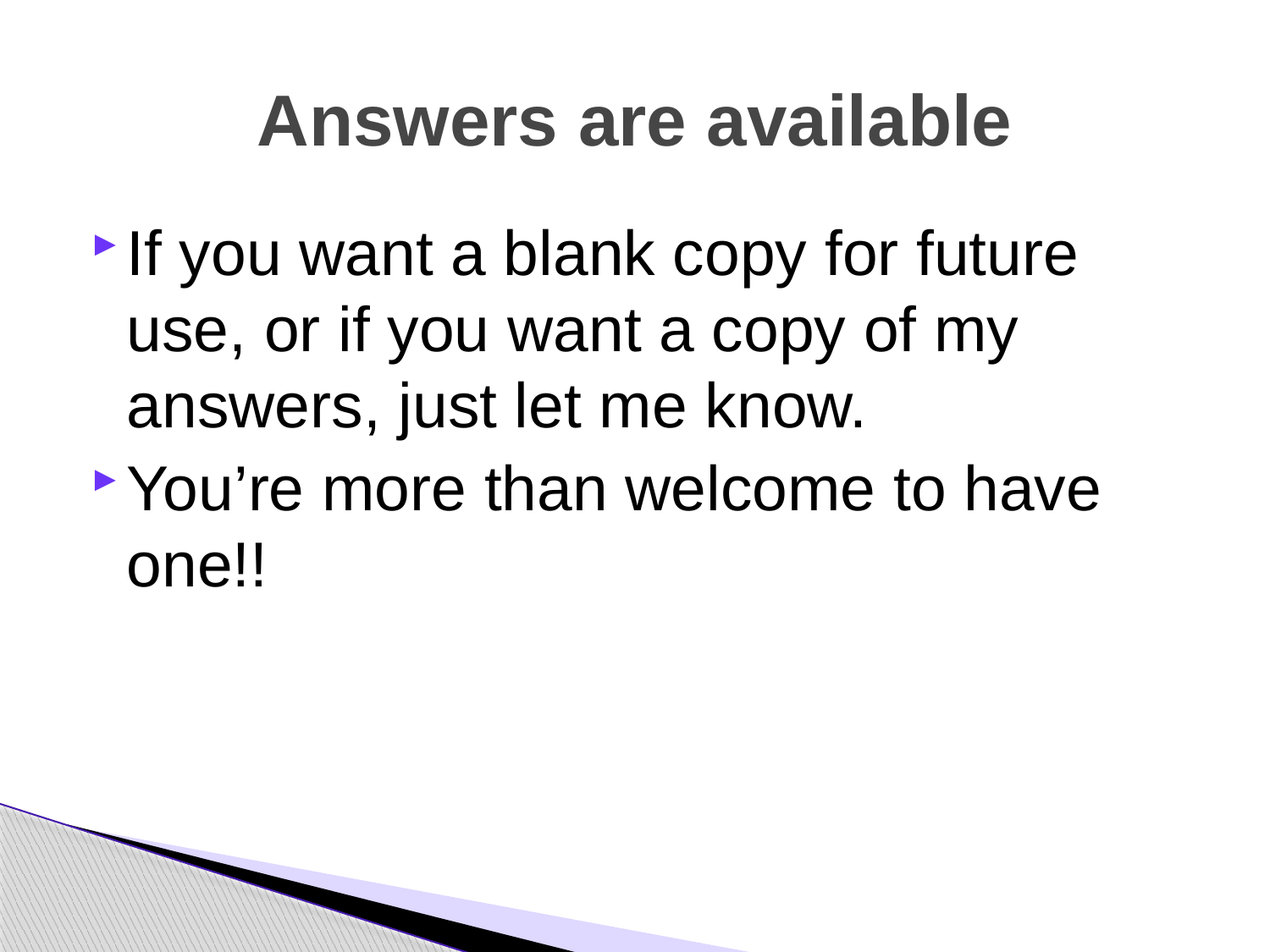

# Answers are available
If you want a blank copy for future use, or if you want a copy of my answers, just let me know.
You’re more than welcome to have one!!